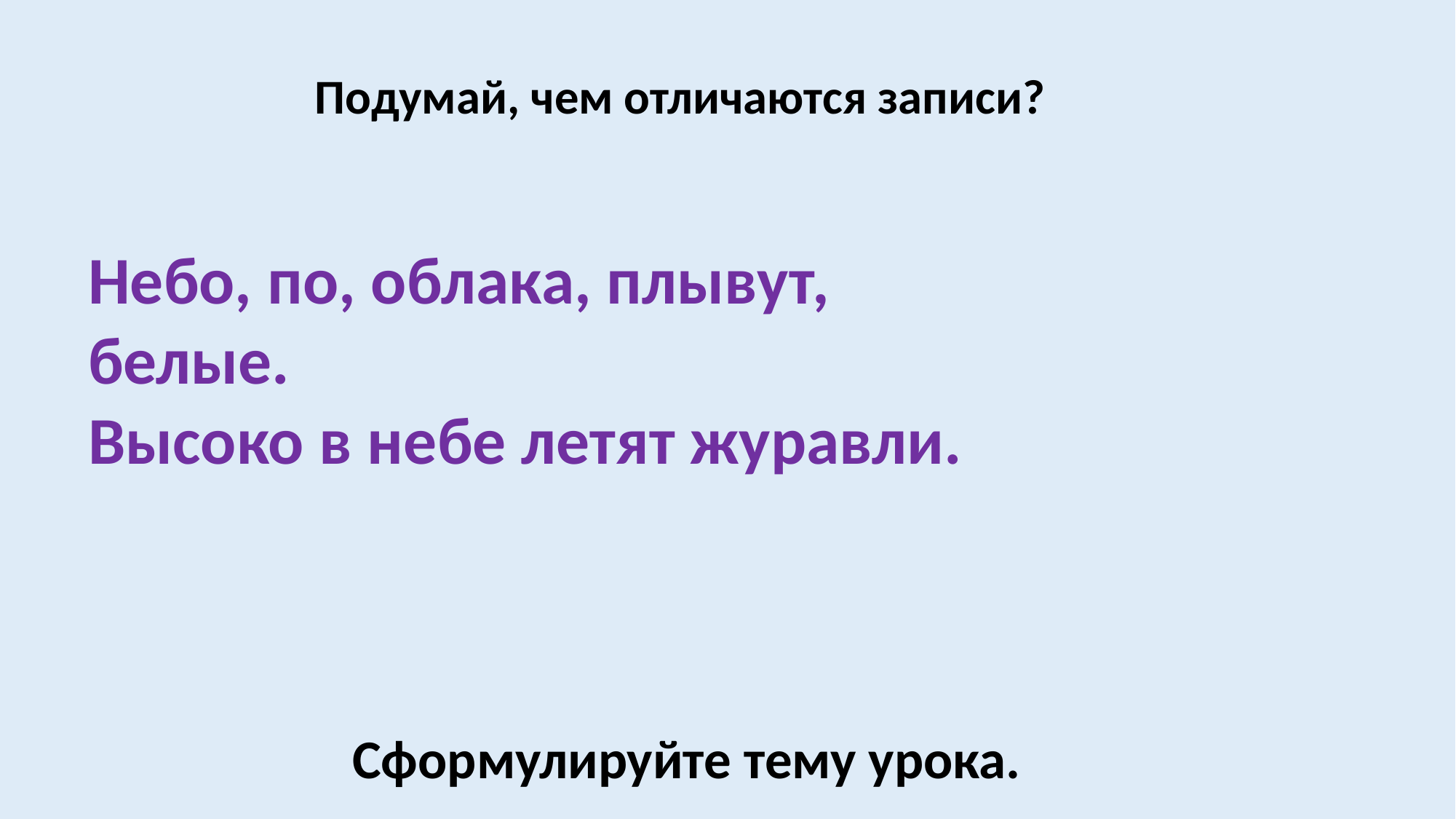

Подумай, чем отличаются записи?
Небо, по, облака, плывут,
белые.
Высоко в небе летят журавли.
Сформулируйте тему урока.